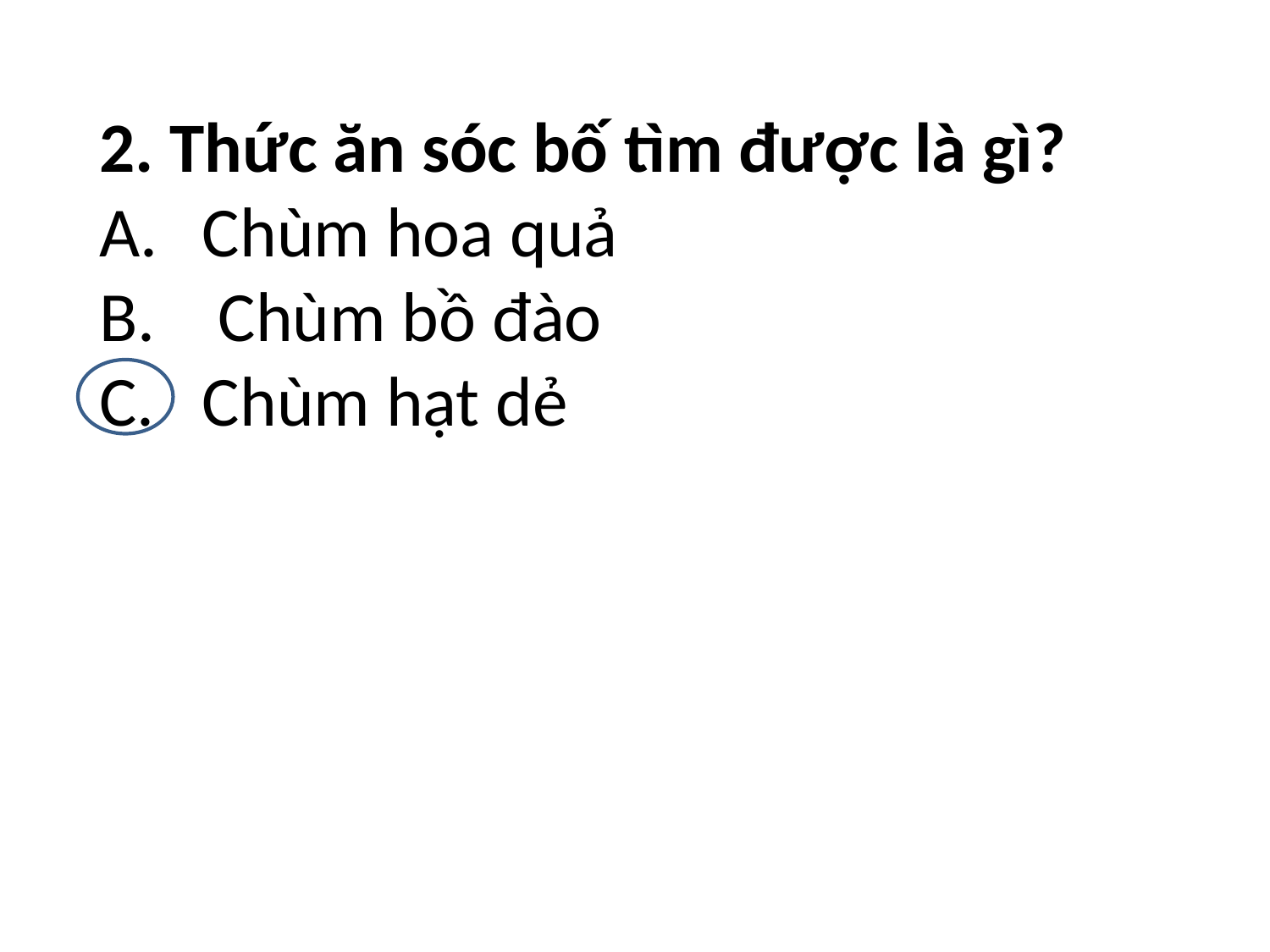

2. Thức ăn sóc bố tìm được là gì?
Chùm hoa quả
 Chùm bồ đào
Chùm hạt dẻ